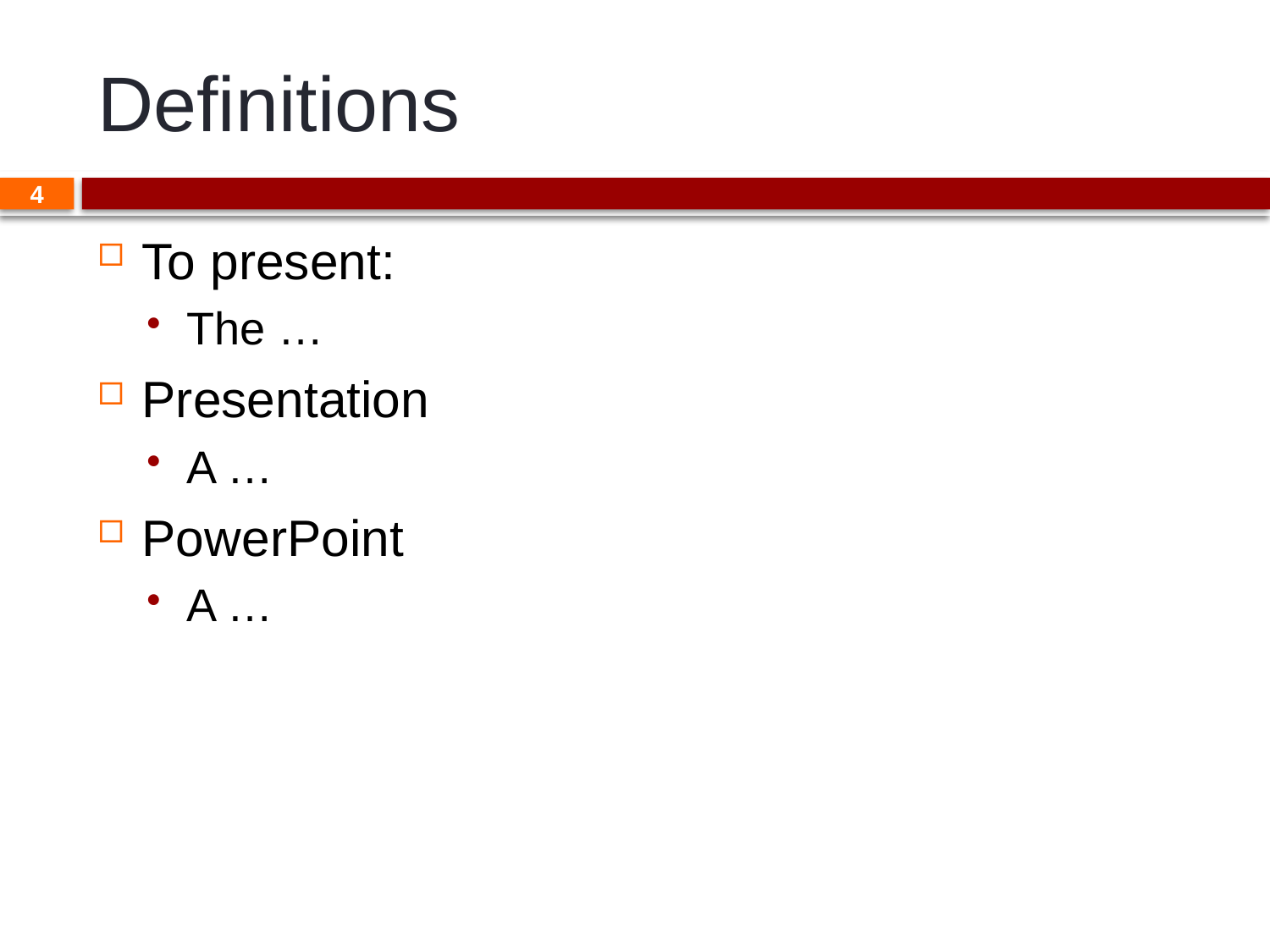

# Definitions
4
To present:
The …
Presentation
A …
PowerPoint
A …